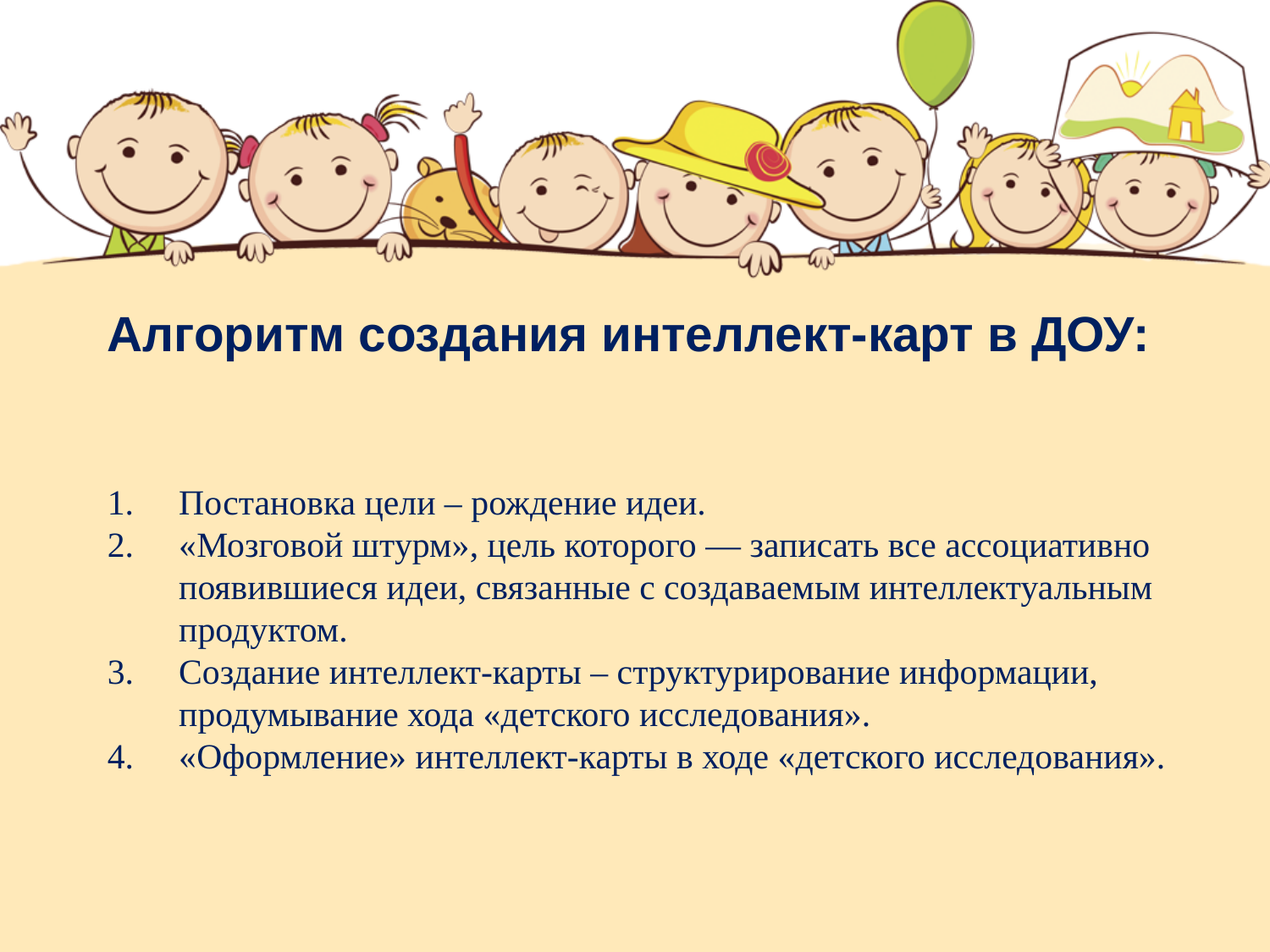

Алгоритм создания интеллект-карт в ДОУ:

Постановка цели – рождение идеи.
«Мозговой штурм», цель которого — записать все ассоциативно появившиеся идеи, связанные с создаваемым интеллектуальным продуктом.
Создание интеллект-карты – структурирование информации, продумывание хода «детского исследования».
«Оформление» интеллект-карты в ходе «детского исследования».